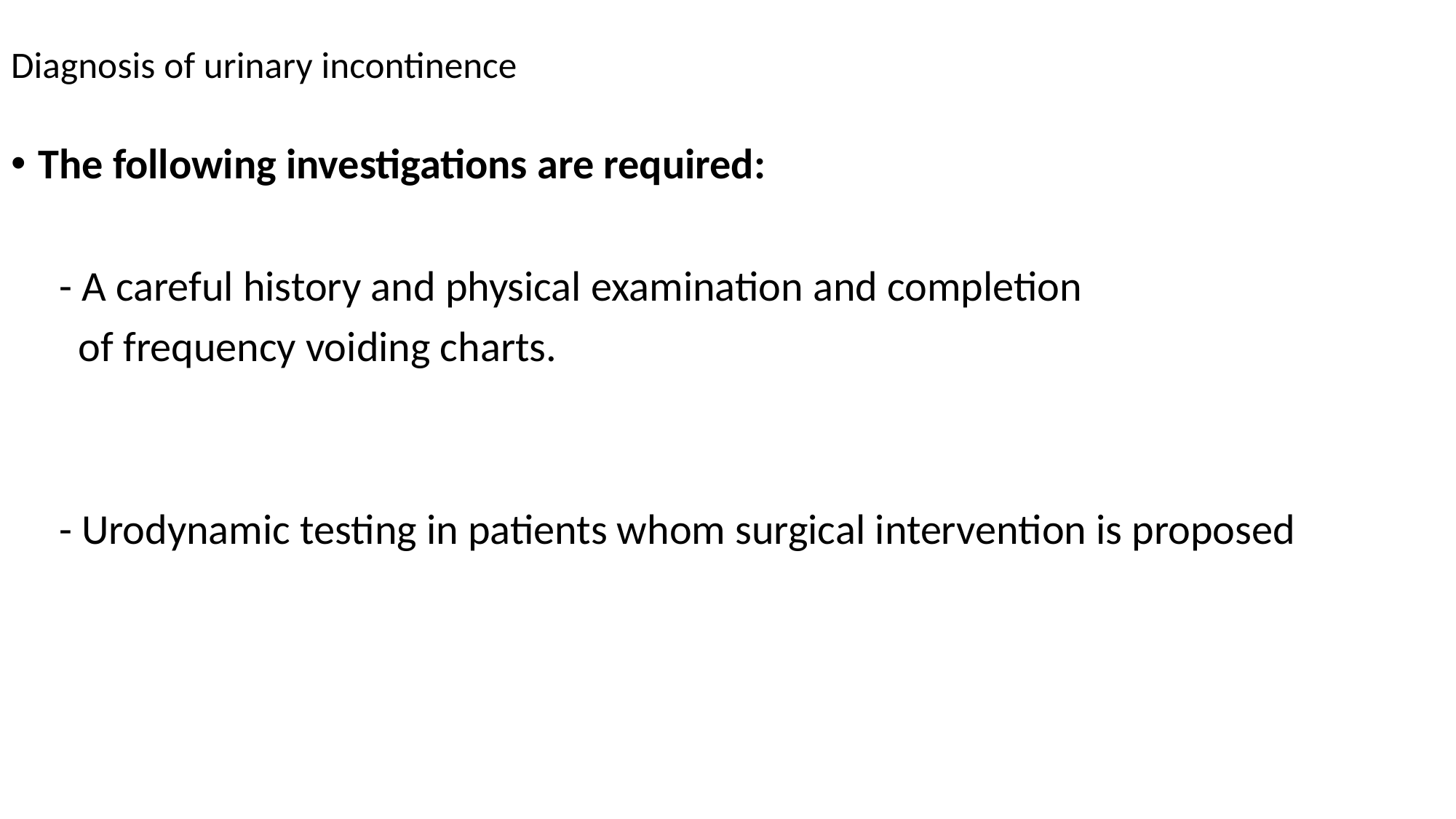

# Diagnosis of urinary incontinence
The following investigations are required:

     - A careful history and physical examination and completion
       of frequency voiding charts.

     - Urodynamic testing in patients whom surgical intervention is proposed